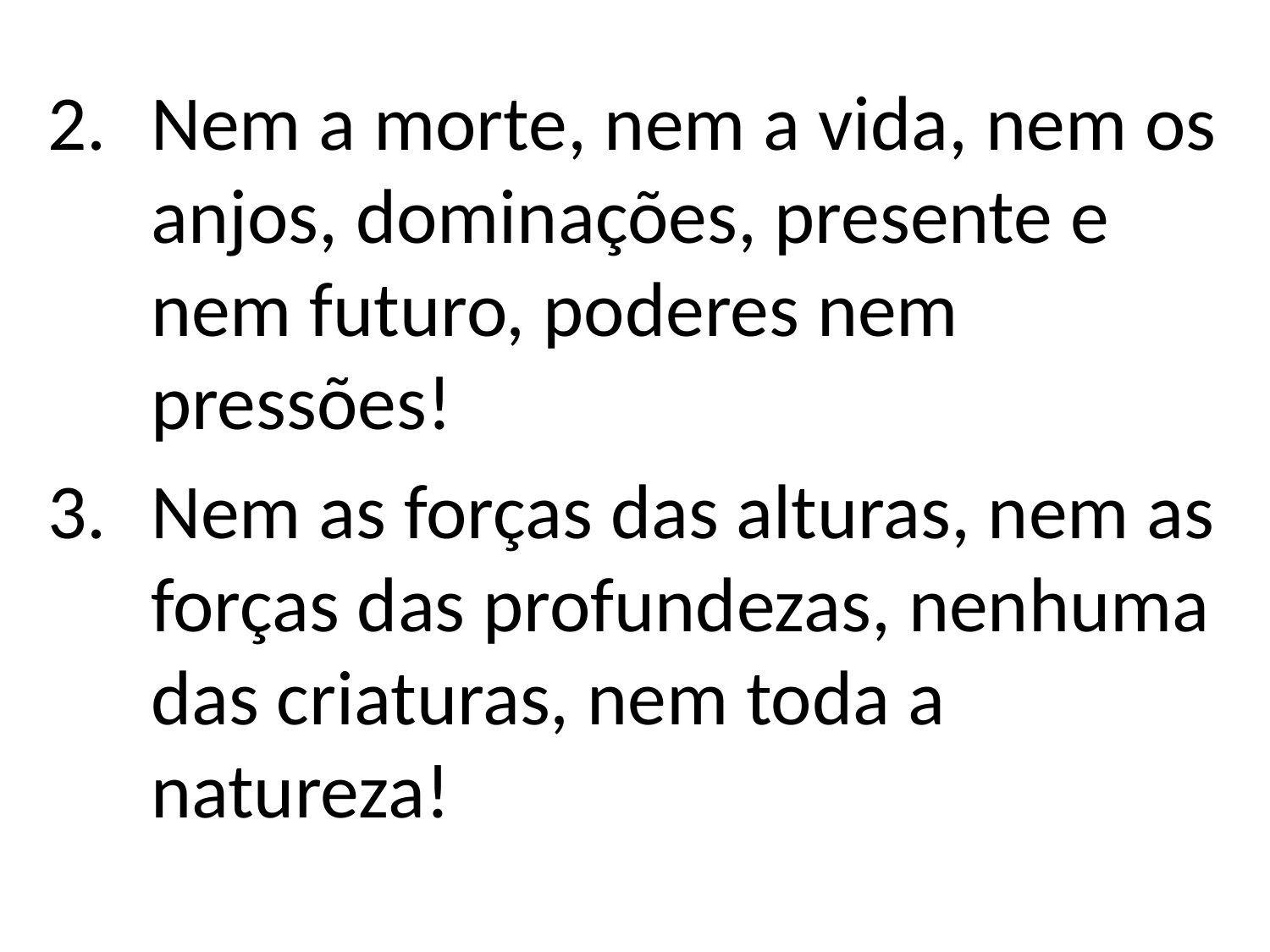

#
Nem a morte, nem a vida, nem os anjos, dominações, presente e nem futuro, poderes nem pressões!
Nem as forças das alturas, nem as forças das profundezas, nenhuma das criaturas, nem toda a natureza!